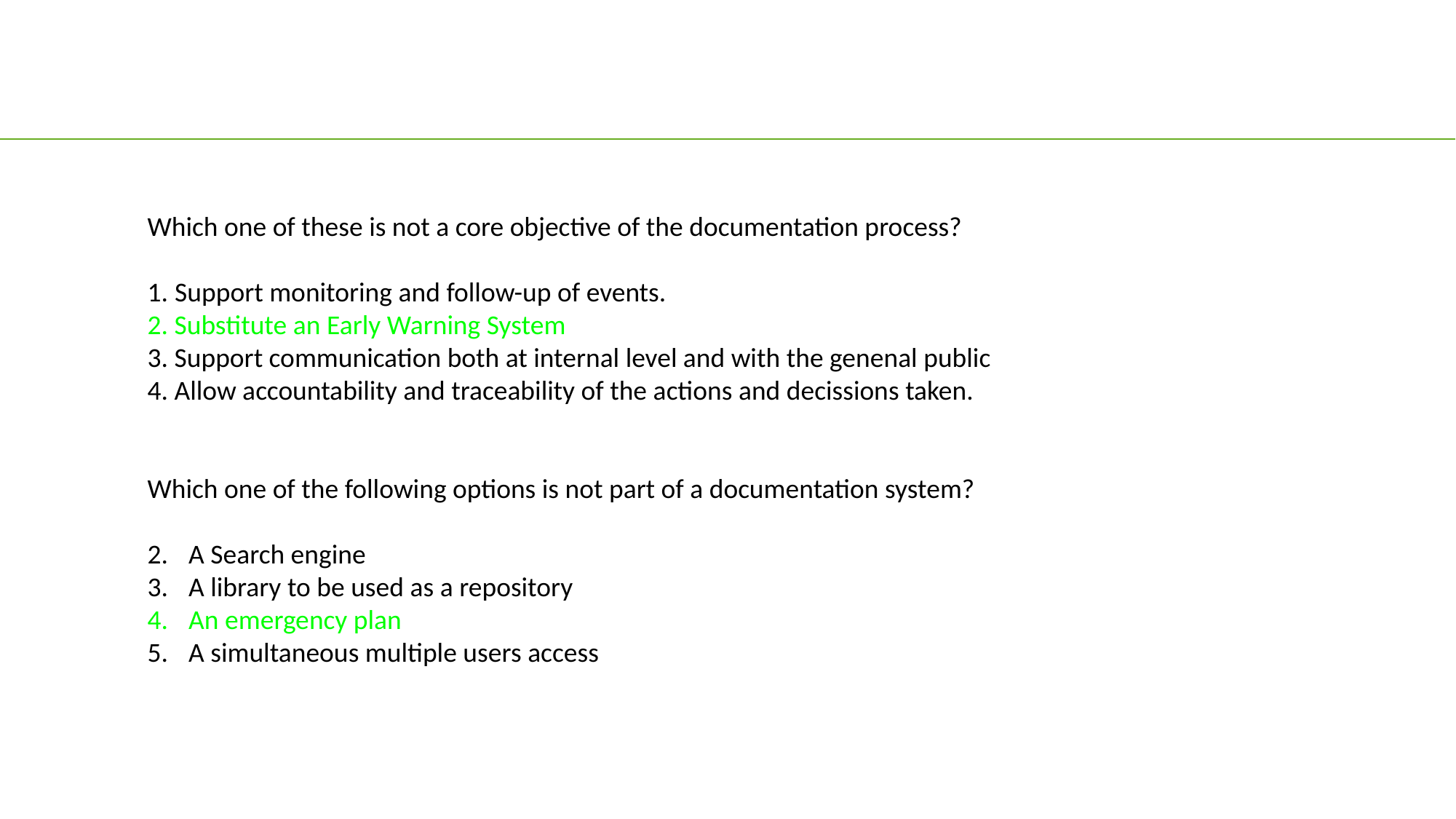

Which one of these is not a core objective of the documentation process?

Support monitoring and follow-up of events.
2. Substitute an Early Warning System
3. Support communication both at internal level and with the genenal public
4. Allow accountability and traceability of the actions and decissions taken.

Which one of the following options is not part of a documentation system?

A Search engine
A library to be used as a repository
An emergency plan
A simultaneous multiple users access